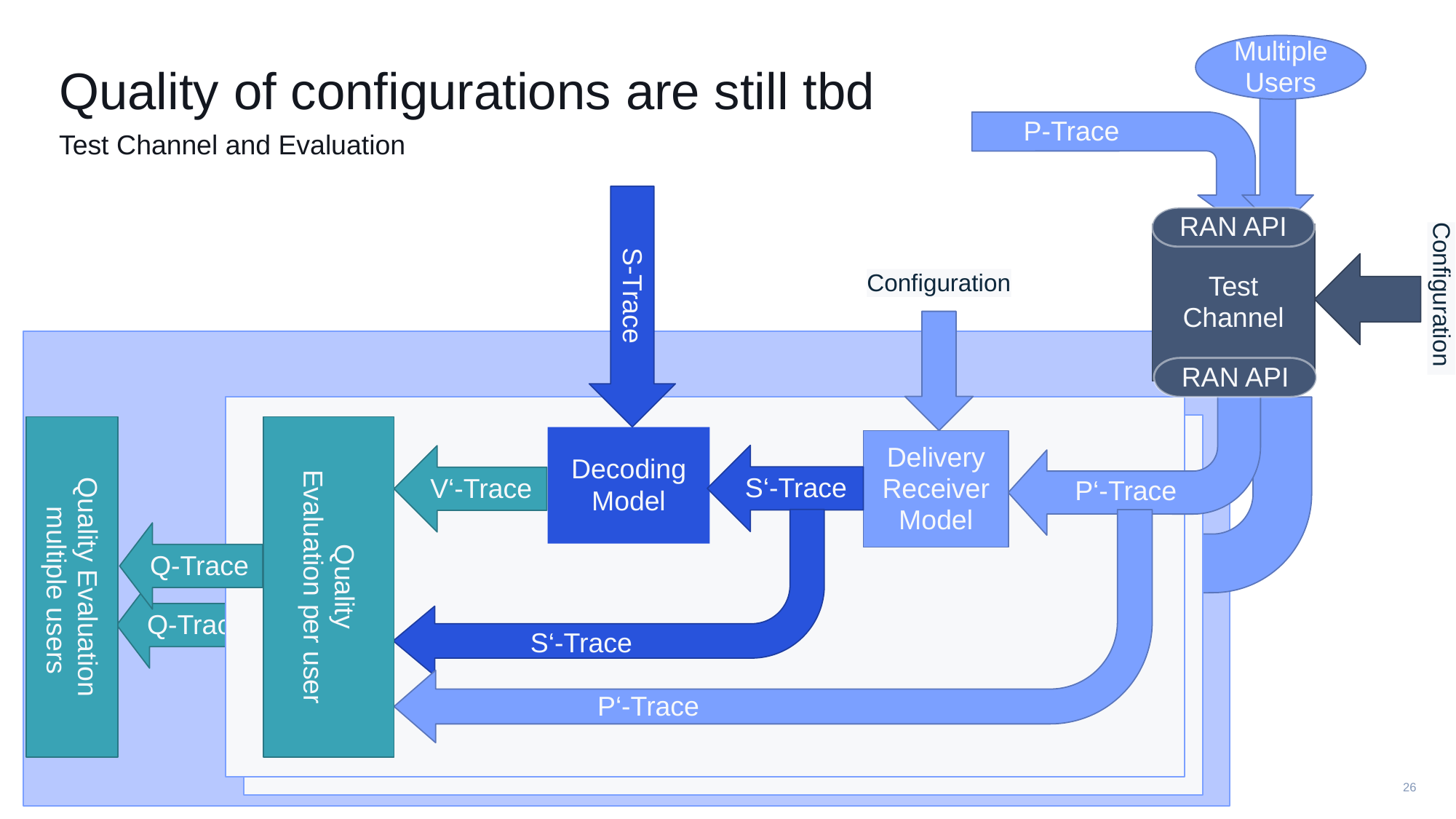

Multiple Users
# Quality of configurations are still tbd

P-Trace
Test Channel and Evaluation
RAN API
Test Channel

S-Trace
Configuration
Configuration

RAN API

Quality Evaluation
 multiple users
Quality
Evaluation per user
Decoding
Model
Delivery
Receiver
Model
S‘-Trace
V‘-Trace
P‘-Trace

Q-Trace
Q-Trace
S‘-Trace
P‘-Trace